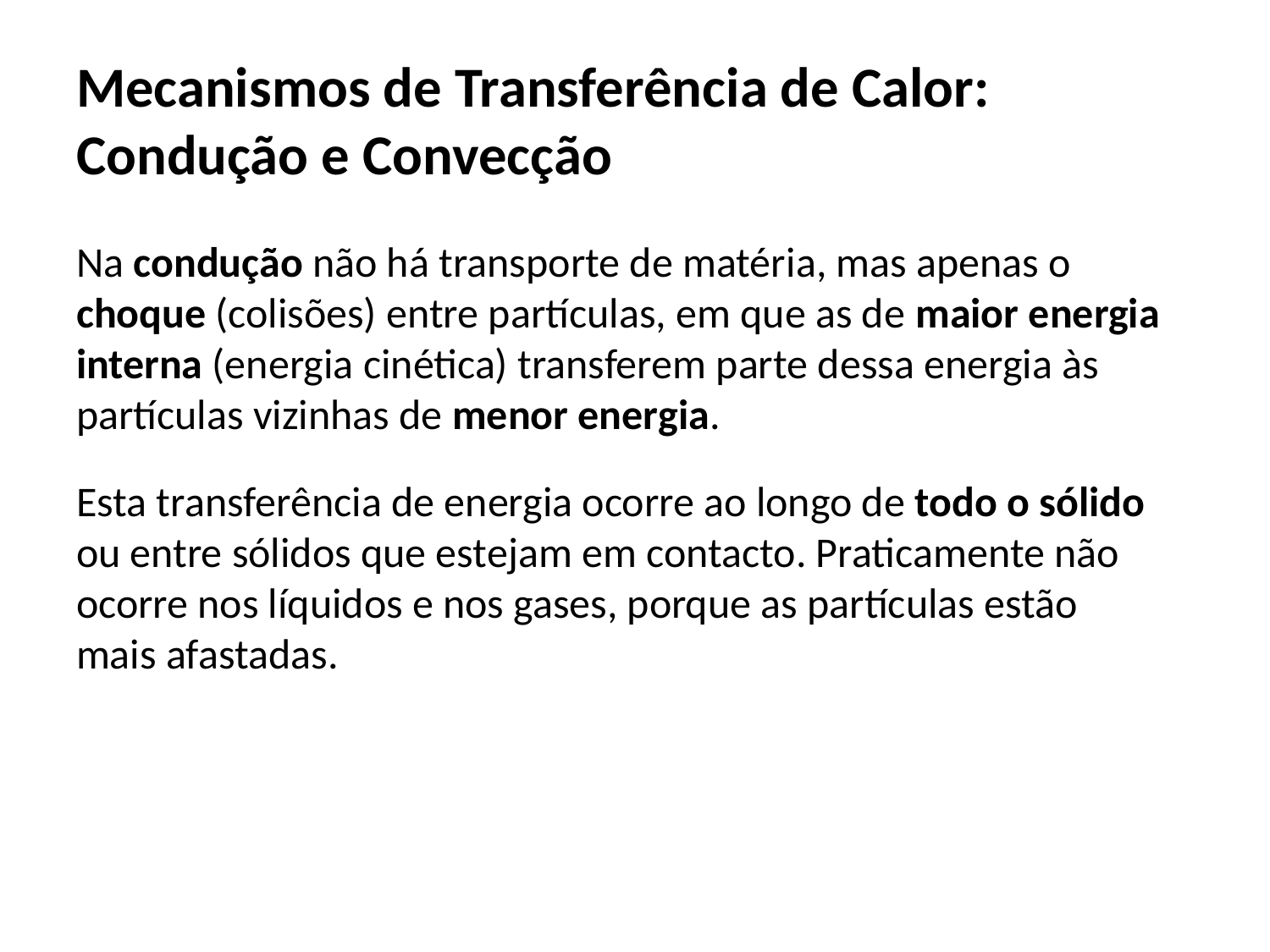

Mecanismos de Transferência de Calor: Condução e Convecção
Na condução não há transporte de matéria, mas apenas o choque (colisões) entre partículas, em que as de maior energia interna (energia cinética) transferem parte dessa energia às partículas vizinhas de menor energia.
Esta transferência de energia ocorre ao longo de todo o sólido
ou entre sólidos que estejam em contacto. Praticamente não ocorre nos líquidos e nos gases, porque as partículas estão
mais afastadas.